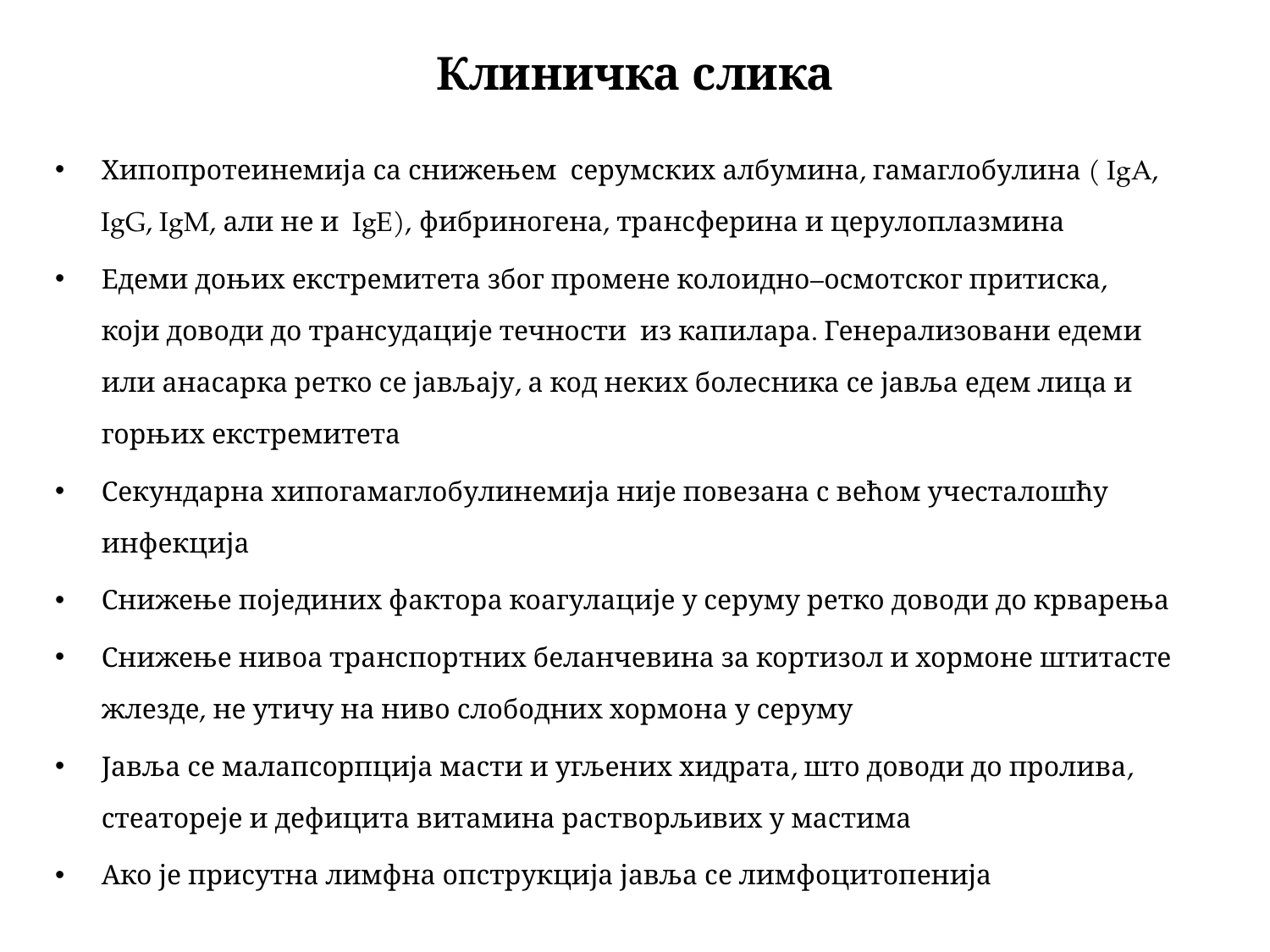

# Клиничка слика
Хипопротеинемија са снижењем  серумских албумина, гамаглобулина ( IgA, IgG, IgM, али не и  IgE), фибриногена, трансферина и церулоплазмина
Едеми доњих екстремитета због промене колоидно–осмотског притиска, који доводи до трансудације течности  из капилара. Генерализовани едеми или анасарка ретко се јављају, а код неких болесника се јавља едем лица и горњих екстремитета
Секундарна хипогамаглобулинемија није повезана с већом учесталошћу инфекција
Снижење појединих фактора коагулације у серуму ретко доводи до крварења
Снижење нивоа транспортних беланчевина за кортизол и хормоне штитасте жлезде, не утичу на ниво слободних хормона у серуму
Јавља се малапсорпција масти и угљених хидрата, што доводи до пролива, стеатореје и дефицита витамина растворљивих у мастима
Ако је присутна лимфна опструкција јавља се лимфоцитопенија